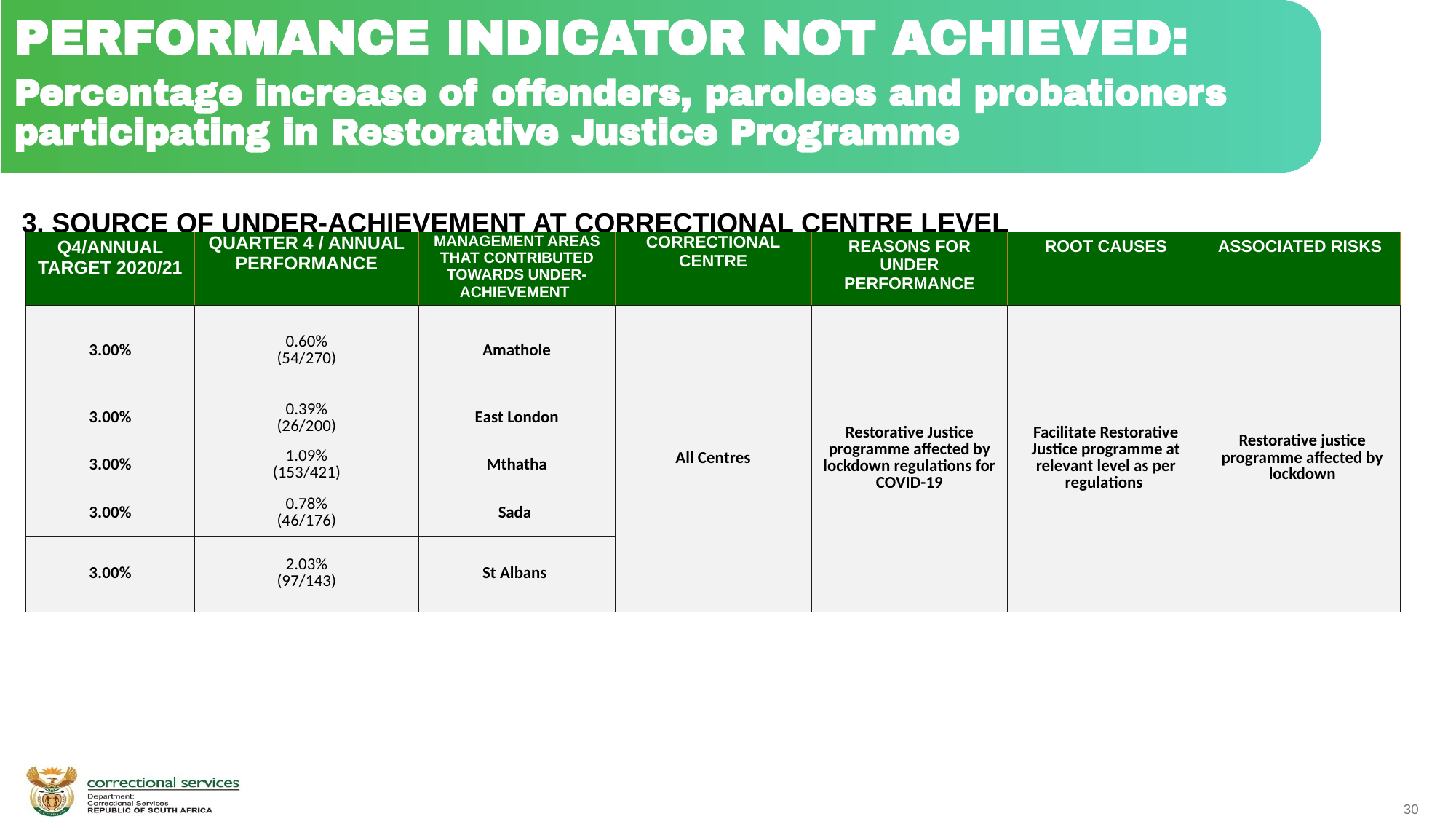

PERFORMANCE INDICATOR NOT ACHIEVED:
Percentage increase of offenders, parolees and probationers participating in Restorative Justice Programme

     3. SOURCE OF UNDER-ACHIEVEMENT AT CORRECTIONAL CENTRE LEVEL
| Q4/ANNUAL TARGET 2020/21 | QUARTER 4 / ANNUAL PERFORMANCE | MANAGEMENT AREAS THAT CONTRIBUTED TOWARDS UNDER-ACHIEVEMENT | CORRECTIONAL CENTRE | REASONS FOR UNDER PERFORMANCE | ROOT CAUSES | ASSOCIATED RISKS |
| --- | --- | --- | --- | --- | --- | --- |
| 3.00% | 0.60% (54/270) | Amathole | All Centres | Restorative Justice programme affected by lockdown regulations for COVID-19 | Facilitate Restorative Justice programme at relevant level as per regulations | Restorative justice programme affected by lockdown |
| 3.00% | 0.39% (26/200) | East London |  |  |  |  |
| 3.00% | 1.09% (153/421) | Mthatha |  |  |  |  |
| 3.00% | 0.78% (46/176) | Sada |  |  |  |  |
| 3.00% | 2.03% (97/143) | St Albans |  |  |  |  |